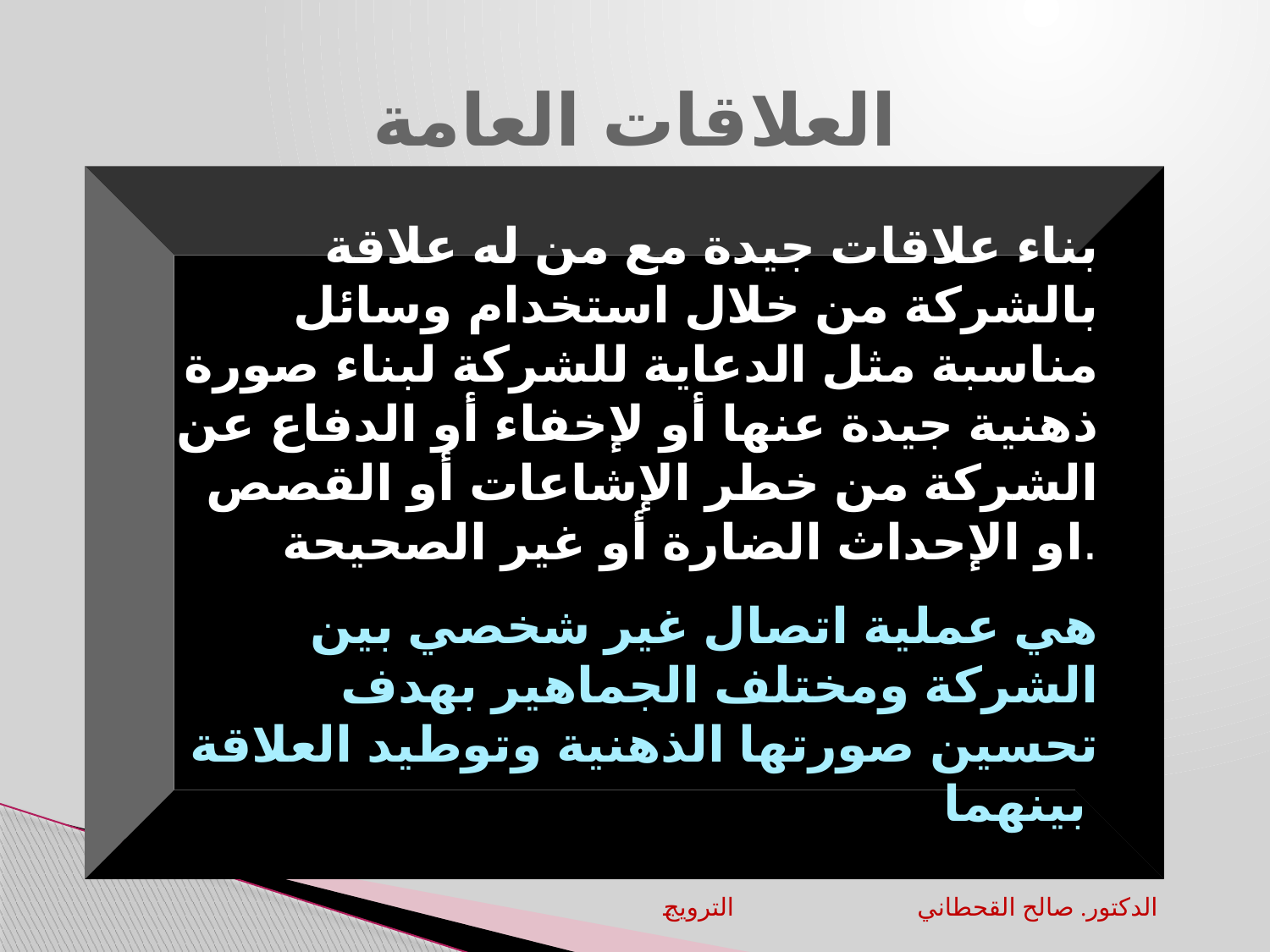

# العلاقات العامة

بناء علاقات جيدة مع من له علاقة بالشركة من خلال استخدام وسائل مناسبة مثل الدعاية للشركة لبناء صورة ذهنية جيدة عنها أو لإخفاء أو الدفاع عن الشركة من خطر الإشاعات أو القصص او الإحداث الضارة أو غير الصحيحة.
هي عملية اتصال غير شخصي بين الشركة ومختلف الجماهير بهدف تحسين صورتها الذهنية وتوطيد العلاقة بينهما
الترويج		الدكتور. صالح القحطاني